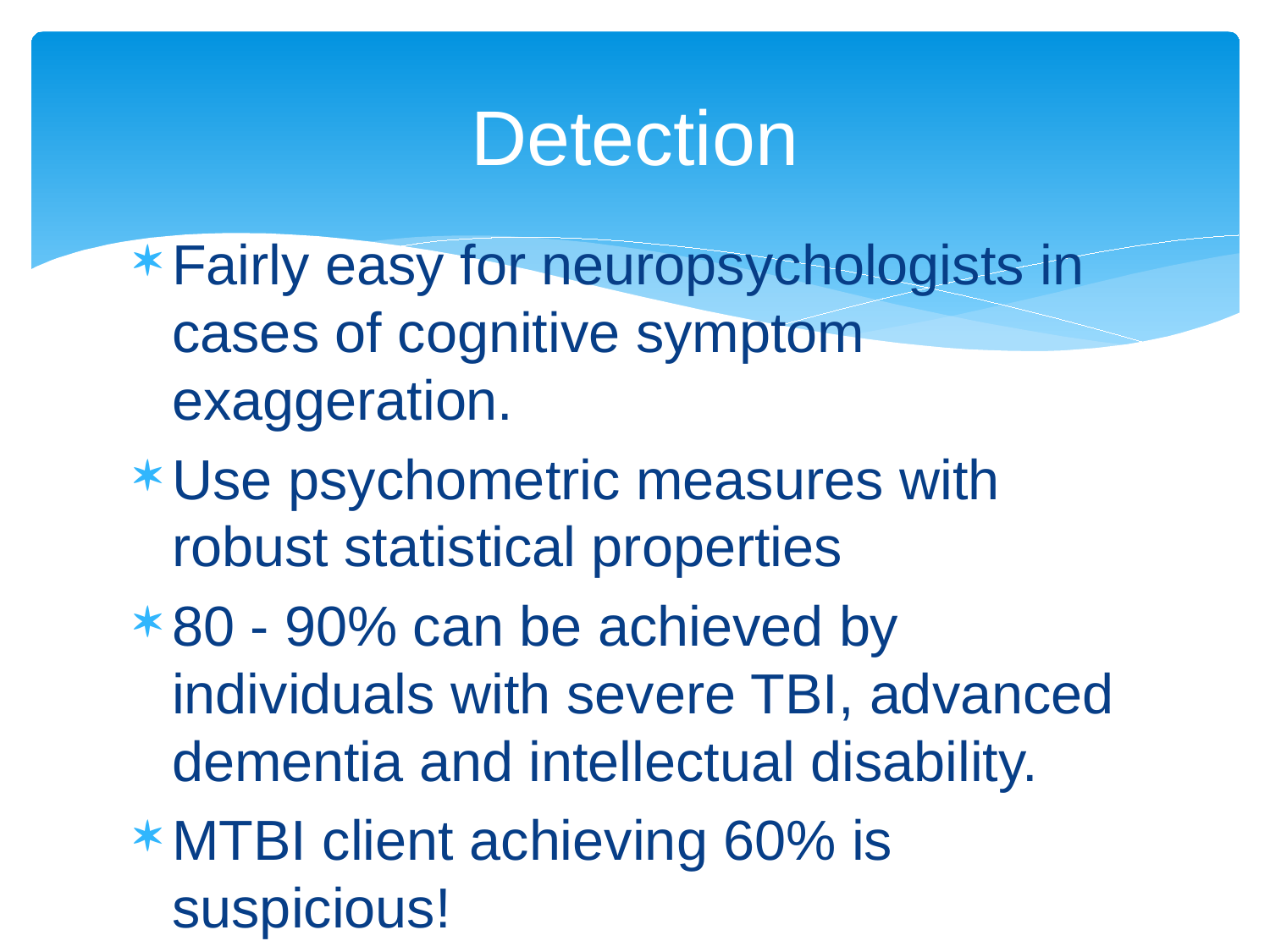

# Detection
Fairly easy for neuropsychologists in cases of cognitive symptom exaggeration.
Use psychometric measures with robust statistical properties
80 - 90% can be achieved by individuals with severe TBI, advanced dementia and intellectual disability.
MTBI client achieving 60% is suspicious!